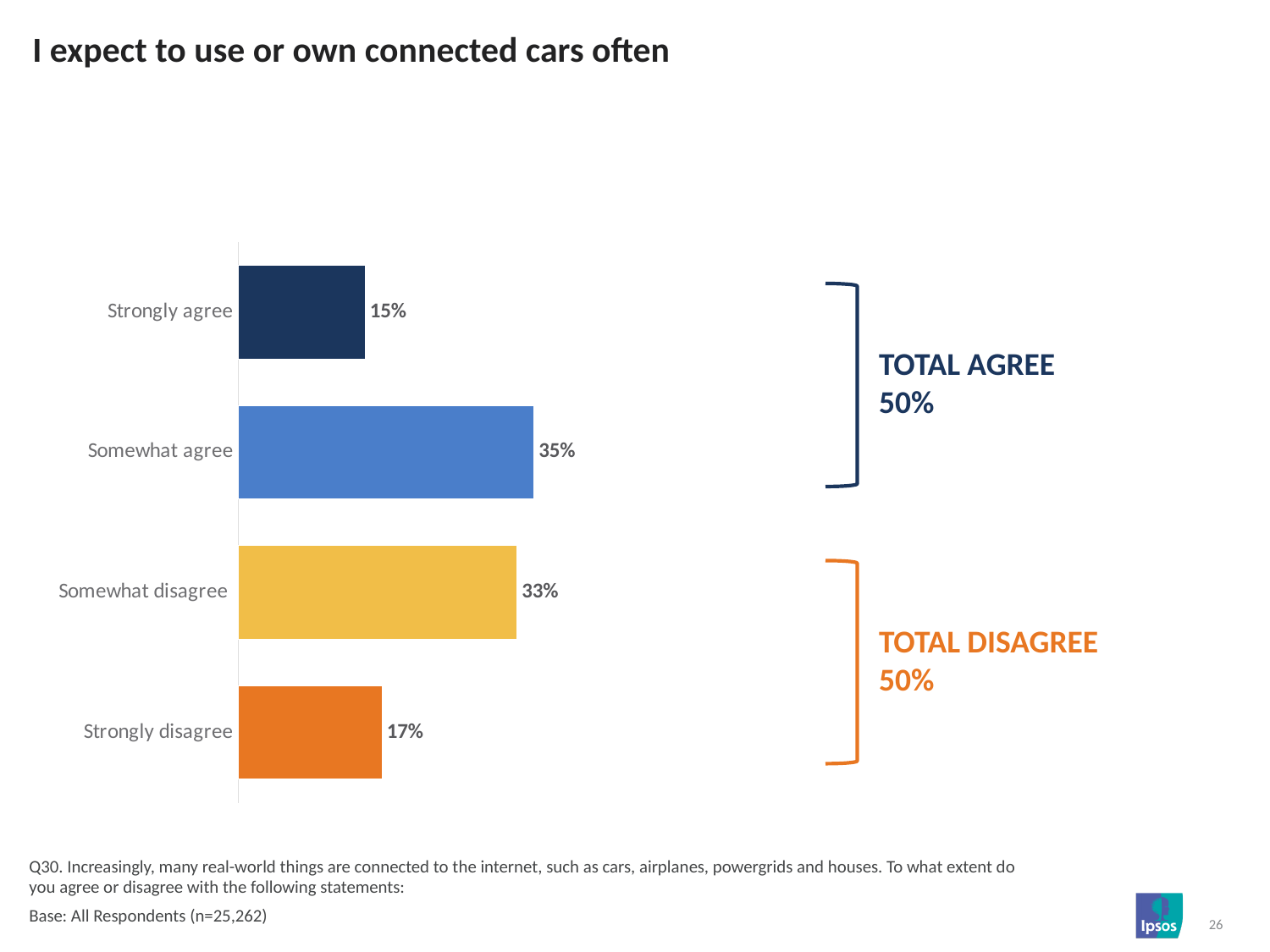

# I expect to use or own connected cars often

### Chart

| Category | Column1 |
|---|---|
| Strongly agree | 0.15 |
| Somewhat agree | 0.35 |
| Somewhat disagree  | 0.33 |
| Strongly disagree | 0.17 |
TOTAL AGREE
50%

TOTAL DISAGREE
50%
Q30. Increasingly, many real-world things are connected to the internet, such as cars, airplanes, powergrids and houses. To what extent do you agree or disagree with the following statements:
Base: All Respondents (n=25,262)